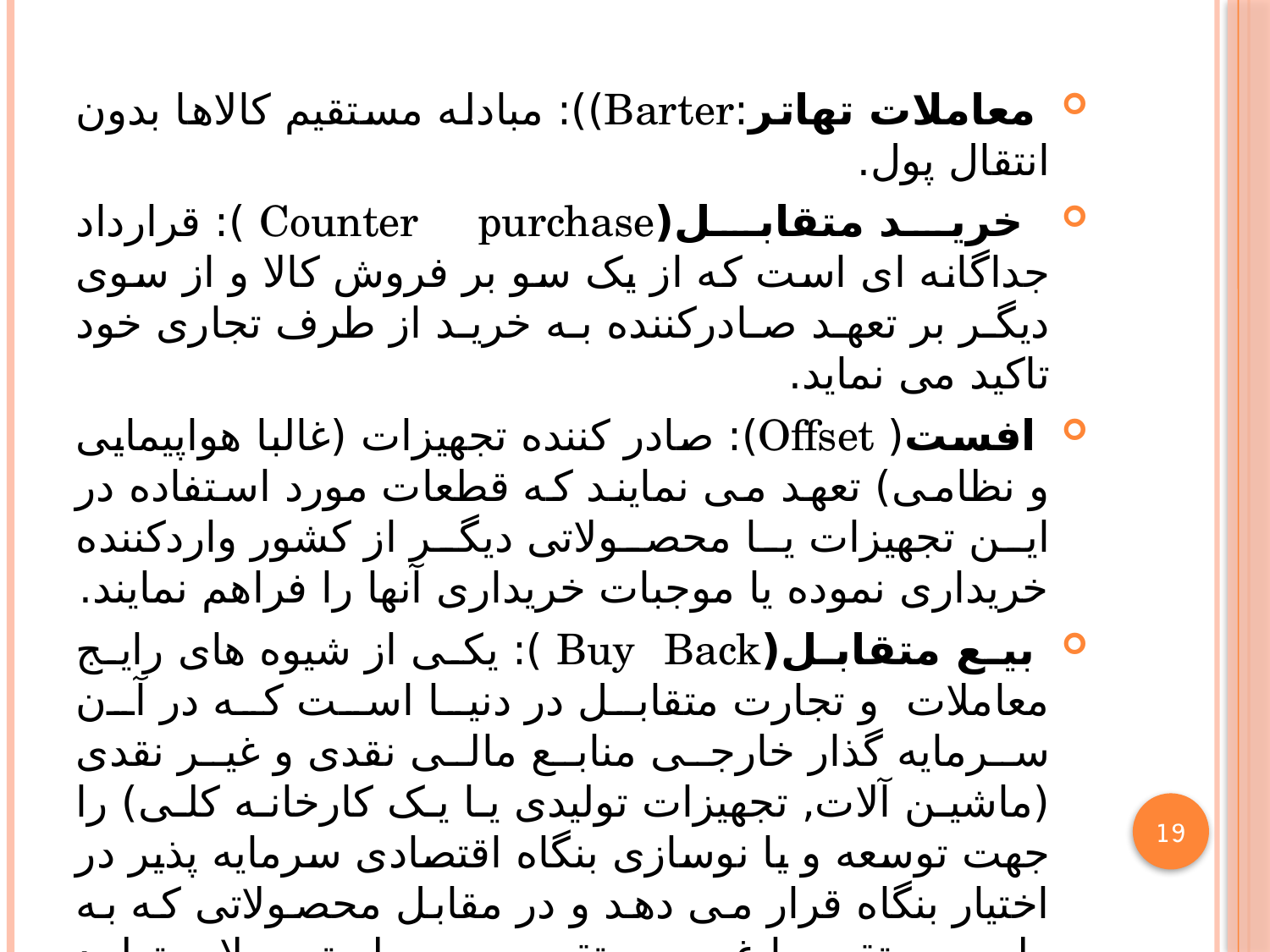

معاملات تهاتر:Barter)): مبادله مستقیم کالاها بدون انتقال پول.
  خرید متقابل(Counter purchase ): قرارداد جداگانه ای است که از یک سو بر فروش کالا و از سوی دیگر بر تعهد صادرکننده به خرید از طرف تجاری خود تاکید می نماید.
 افست( Offset): صادر کننده تجهیزات (غالبا هواپیمایی و نظامی) تعهد می نمایند که قطعات مورد استفاده در این تجهیزات یا محصولاتی دیگر از کشور واردکننده خریداری نموده یا موجبات خریداری آنها را فراهم نمایند.
 بیع متقابل(Buy Back ): یکی از شیوه های رایج معاملات  و تجارت متقابل در دنیا است که در آن سرمایه گذار خارجی منابع مالی نقدی و غیر نقدی (ماشین آلات, تجهیزات تولیدی یا یک کارخانه کلی) را جهت توسعه و یا نوسازی بنگاه اقتصادی سرمایه پذیر در اختیار بنگاه قرار می دهد و در مقابل محصولاتی که به طور مستقیم یا غیر مستقیم به وسیله تسهیلات تولید شده، بابت تمام یا بخشی از بهای تسهیلات در مدت زمانی مشخص دریافت می شود.

19